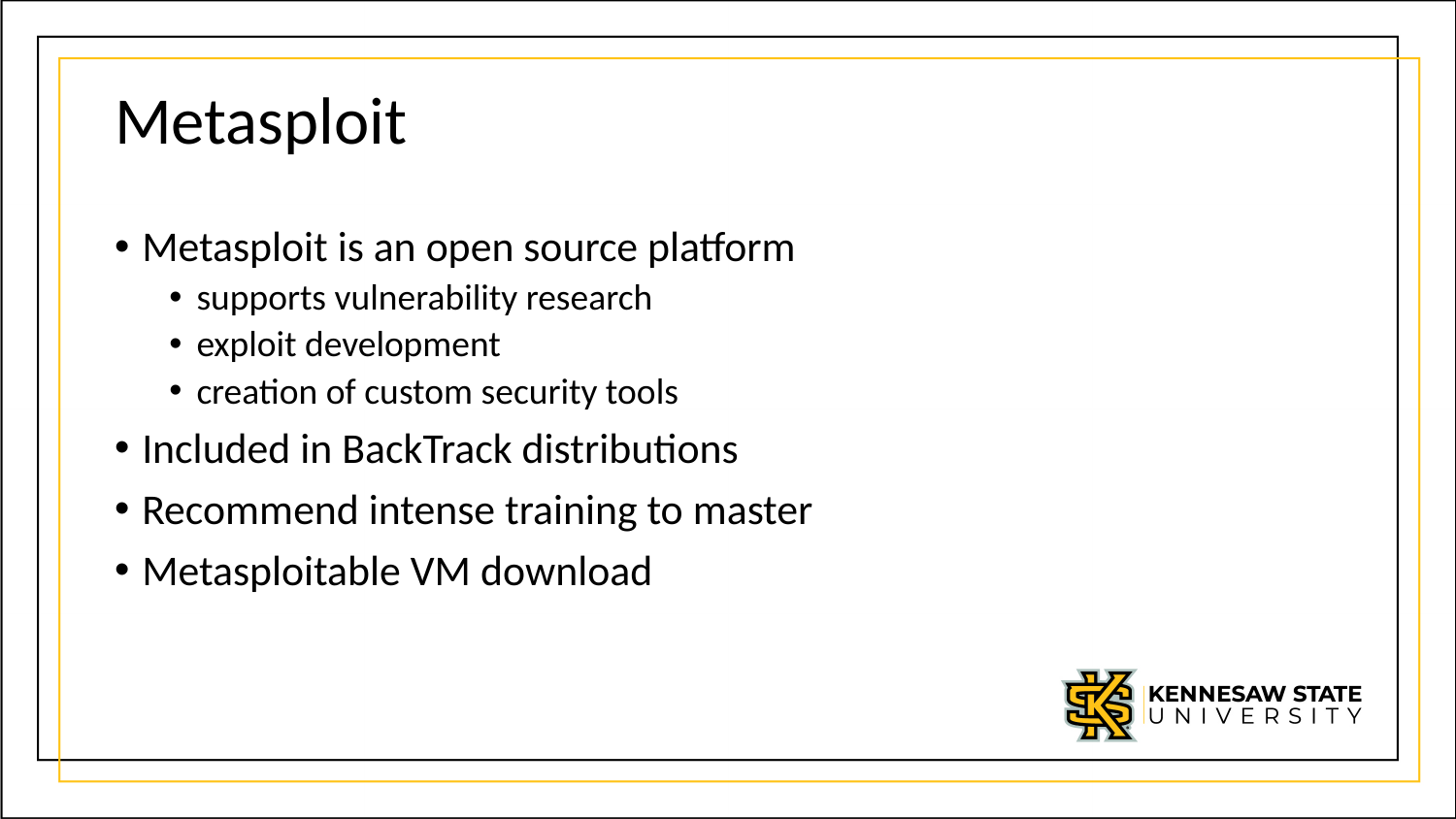

# Metasploit
Metasploit is an open source platform
supports vulnerability research
exploit development
creation of custom security tools
Included in BackTrack distributions
Recommend intense training to master
Metasploitable VM download